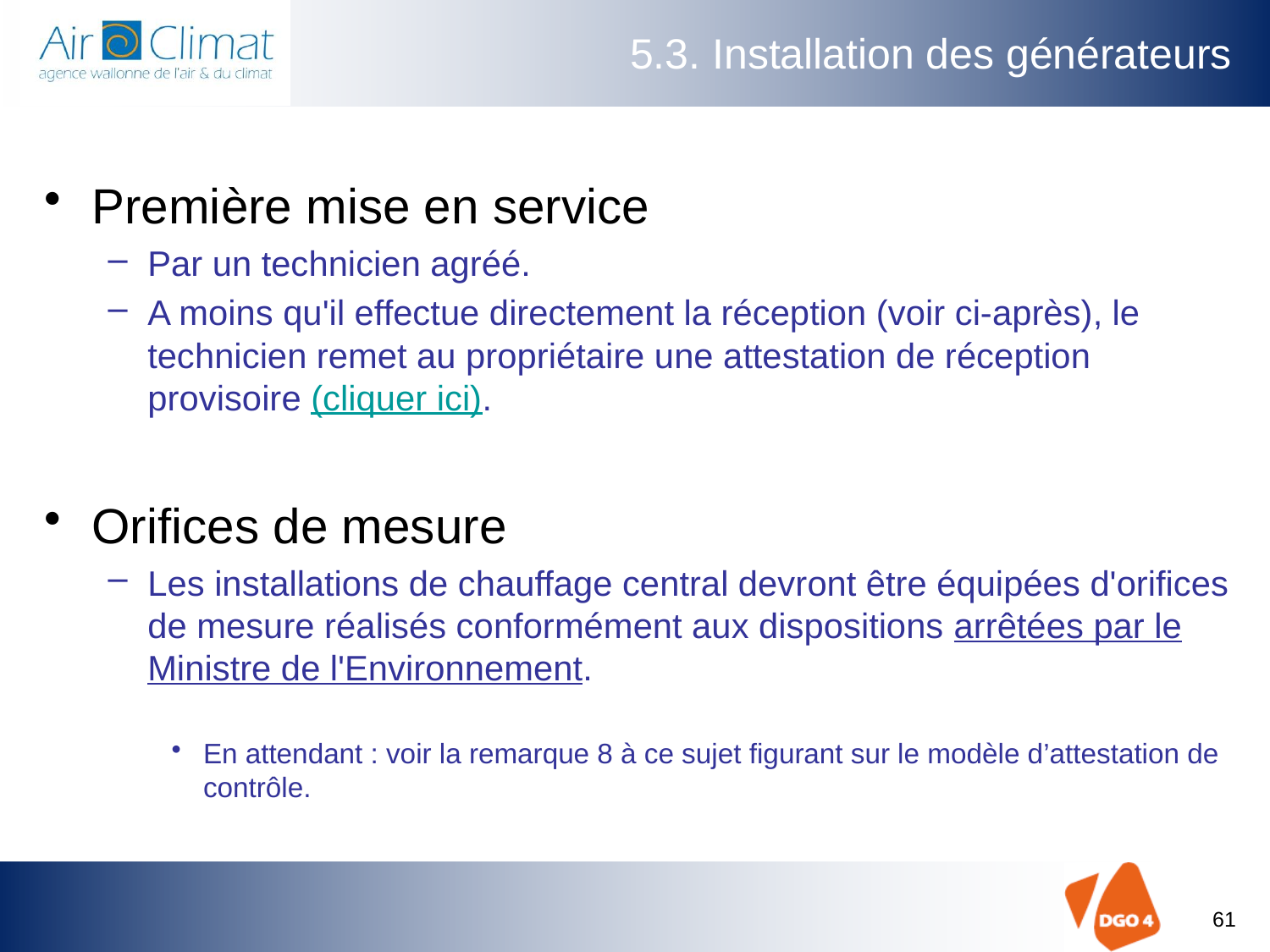

# 5.3. Installation des générateurs

Première mise en service
Par un technicien agréé.
A moins qu'il effectue directement la réception (voir ci-après), le technicien remet au propriétaire une attestation de réception provisoire (cliquer ici).

Orifices de mesure
Les installations de chauffage central devront être équipées d'orifices de mesure réalisés conformément aux dispositions arrêtées par le Ministre de l'Environnement.

En attendant : voir la remarque 8 à ce sujet figurant sur le modèle d’attestation de contrôle.

61